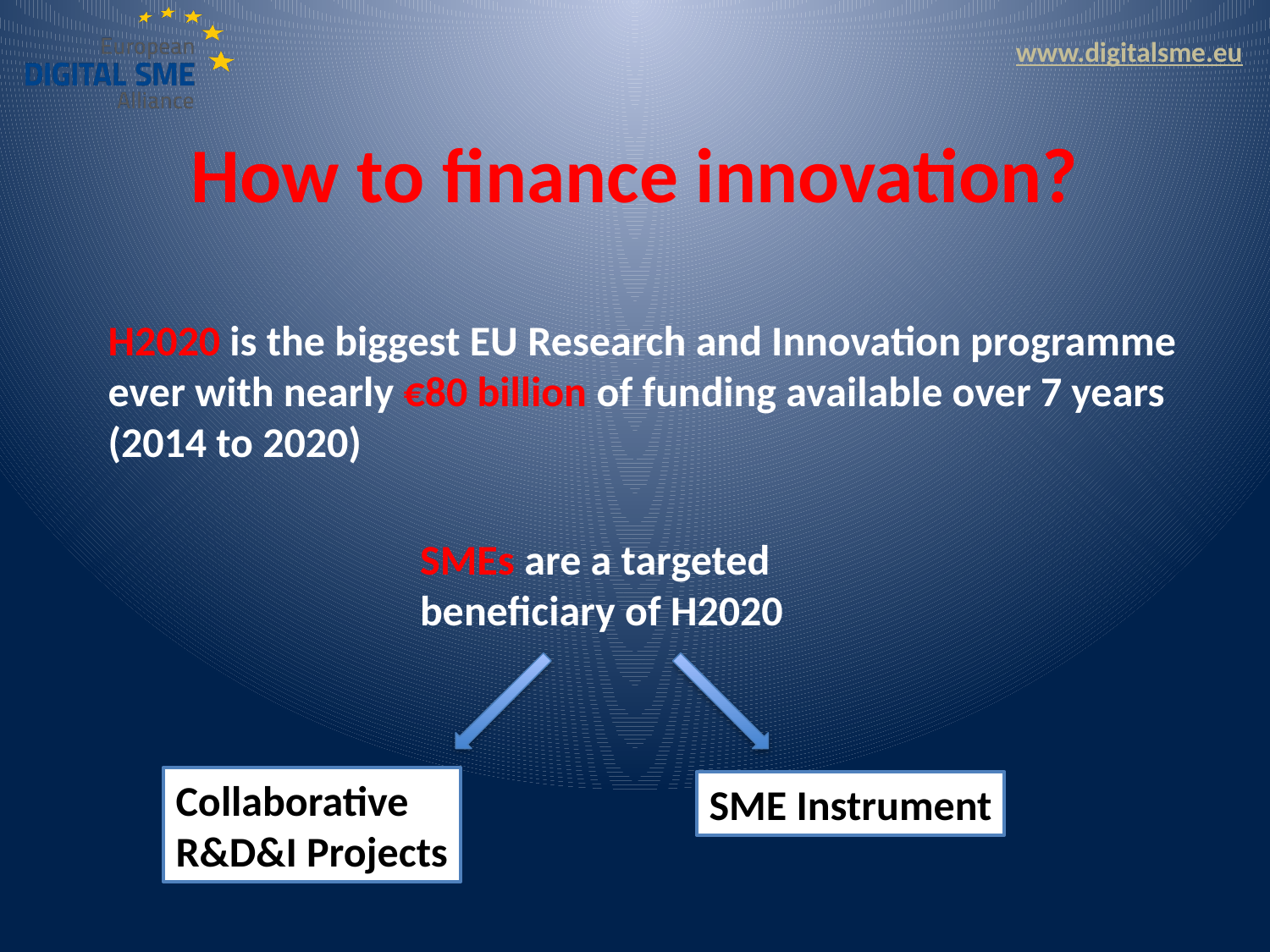

# How to finance innovation?
H2020 is the biggest EU Research and Innovation programme ever with nearly €80 billion of funding available over 7 years (2014 to 2020)
SMEs are a targeted
beneficiary of H2020

Collaborative
R&D&I Projects
SME Instrument